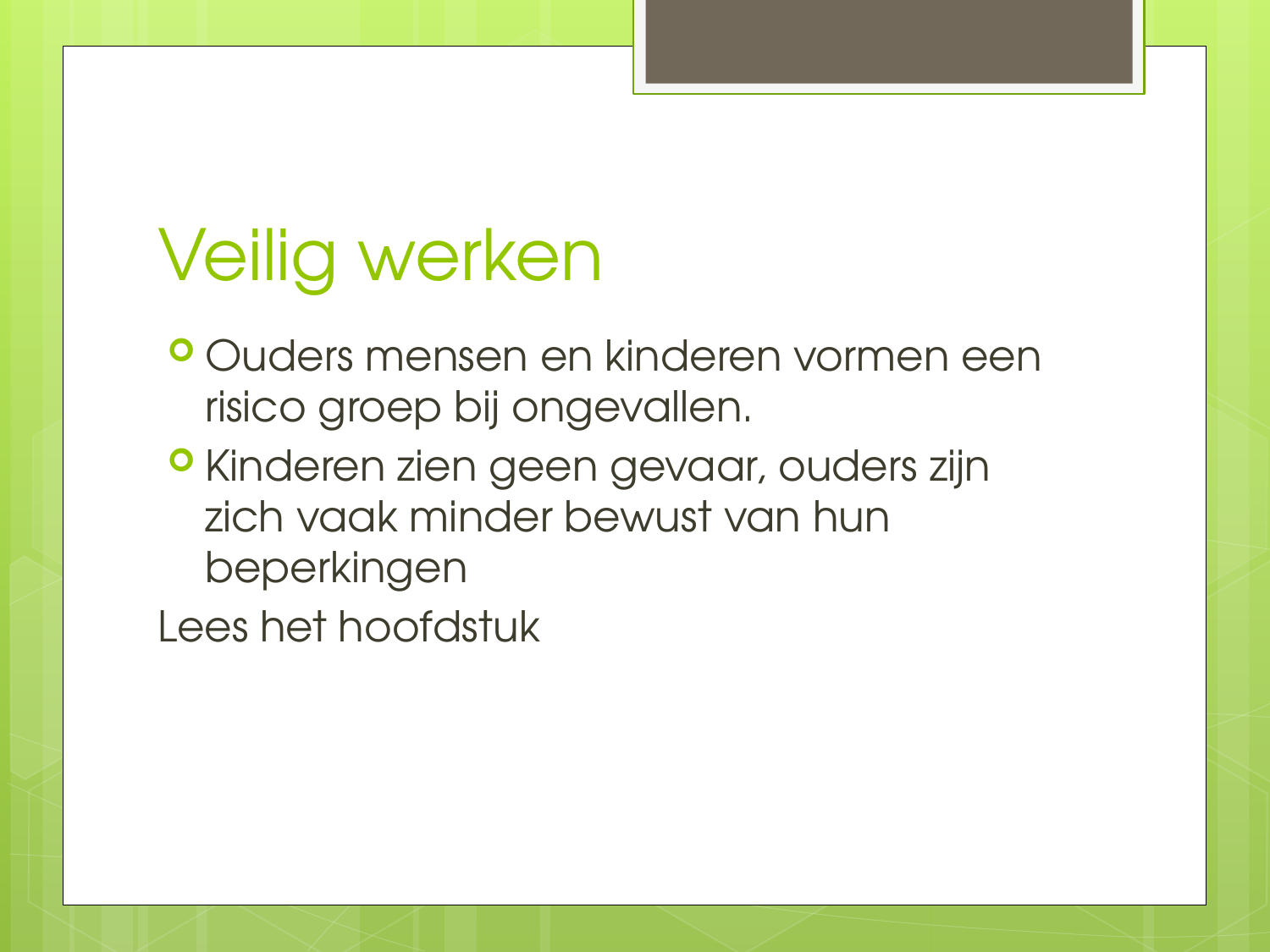

# Veilig werken
Ouders mensen en kinderen vormen een risico groep bij ongevallen.
Kinderen zien geen gevaar, ouders zijn zich vaak minder bewust van hun beperkingen
Lees het hoofdstuk